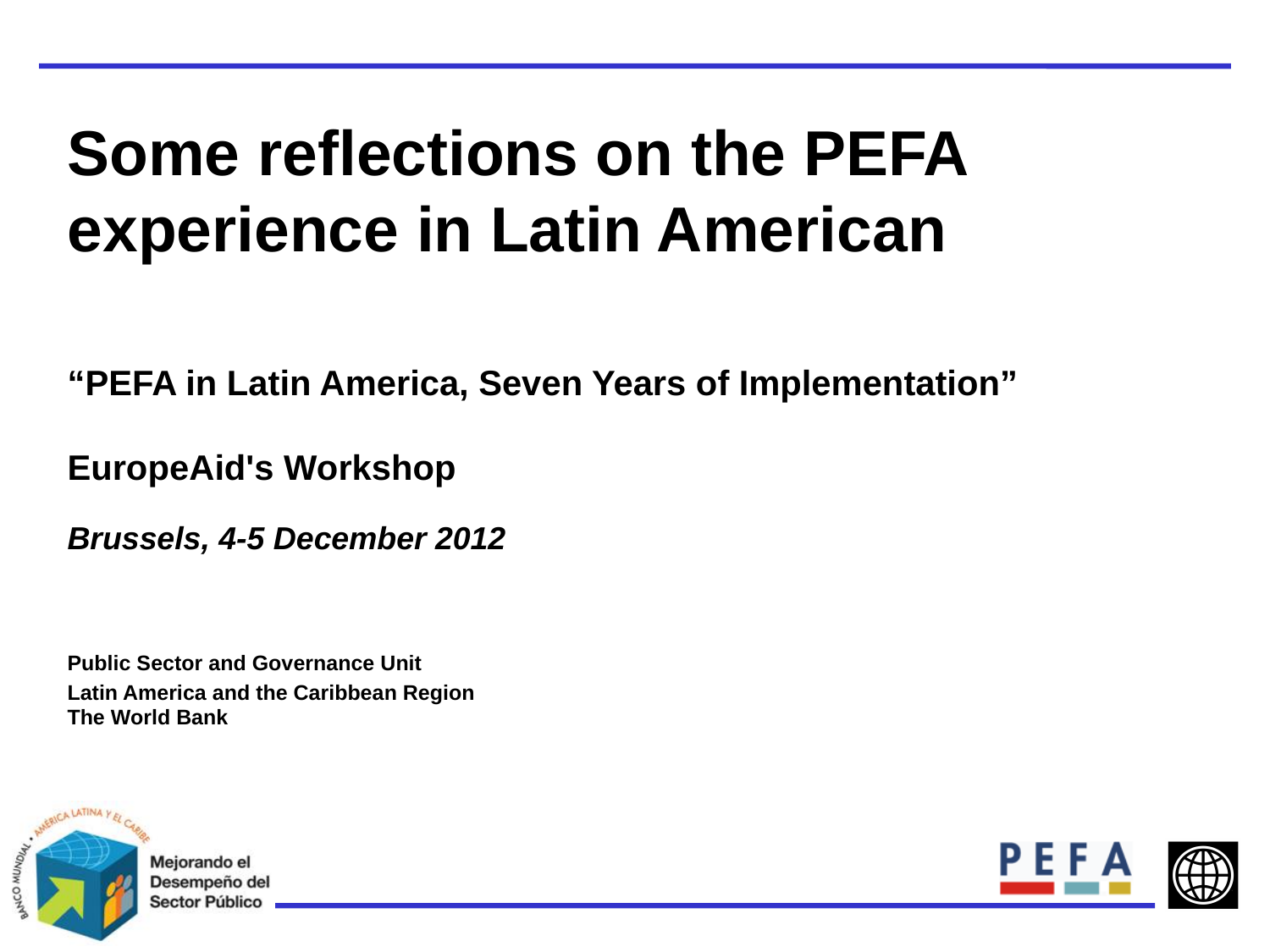

Some reflections on the PEFA experience in Latin American

“PEFA in Latin America, Seven Years of Implementation”

EuropeAid's Workshop

Brussels, 4-5 December 2012

Public Sector and Governance Unit
Latin America and the Caribbean Region
The World Bank